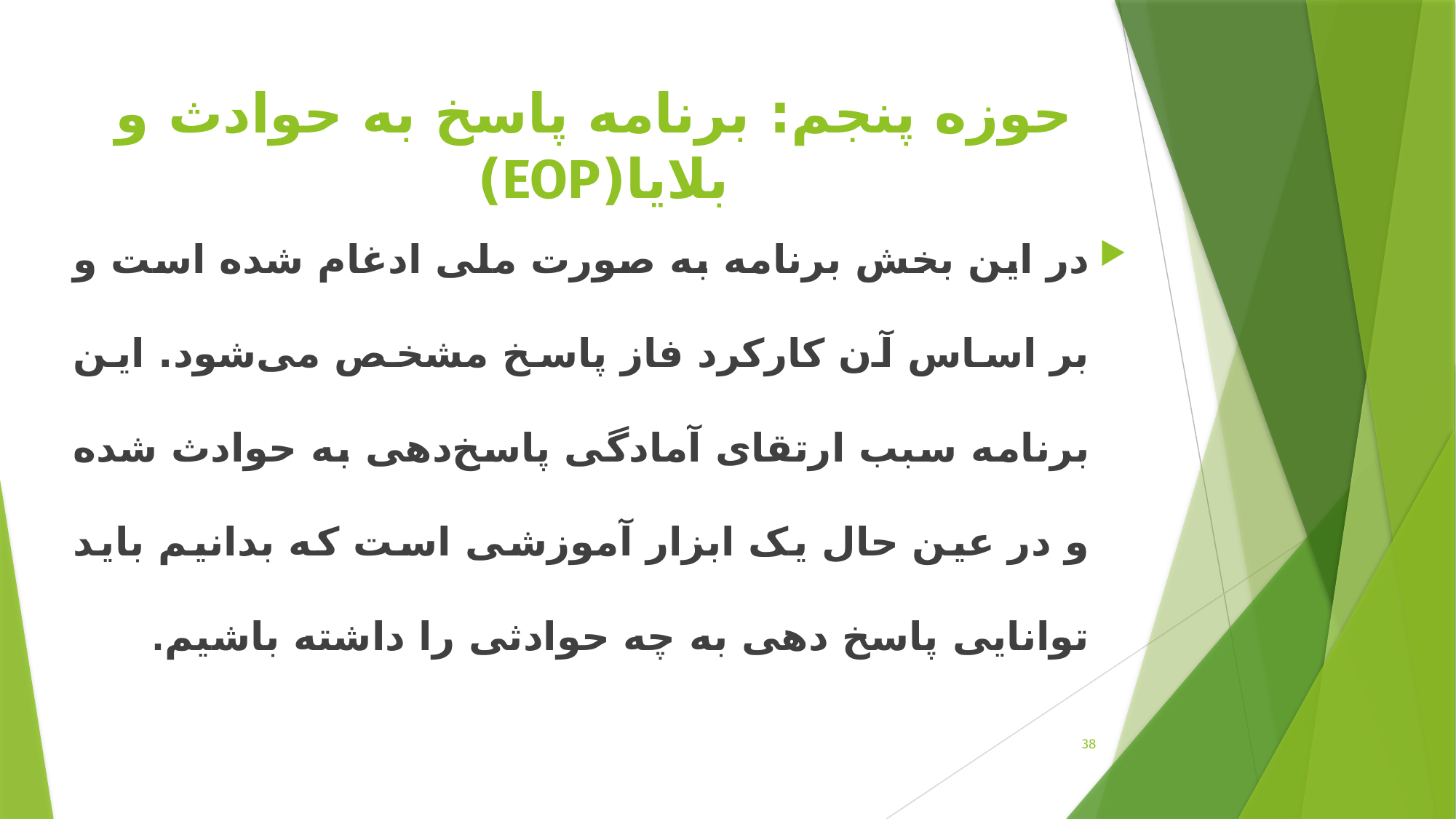

# حوزه پنجم: برنامه پاسخ به حوادث و بلایا(EOP)
در این بخش برنامه به صورت ملی ادغام شده است و بر اساس آن کارکرد فاز پاسخ مشخص می‌شود. این برنامه سبب ارتقای آمادگی پاسخ‌دهی به حوادث شده و در عین حال یک ابزار آموزشی است که بدانیم باید توانایی پاسخ دهی به چه حوادثی را داشته باشیم.
38